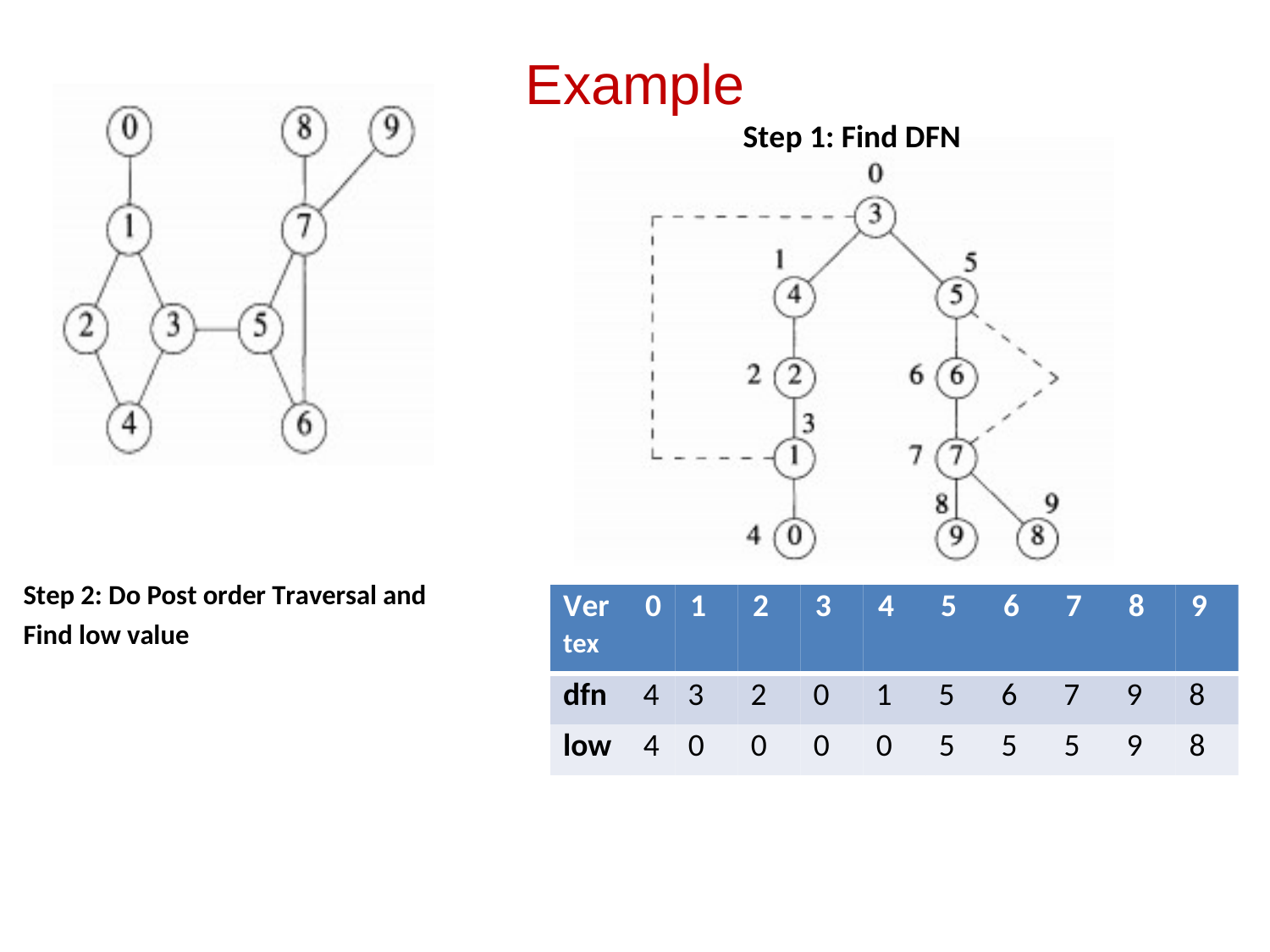

Example
Step 1: Find DFN

Step 2: Do Post order Traversal and
Find low value

Ver    0   1      2      3      4      5      6      7      8      9
tex

dfn     4   3      2      0      1      5      6      7      9      8

low    4   0      0      0      0      5      5      5      9      8